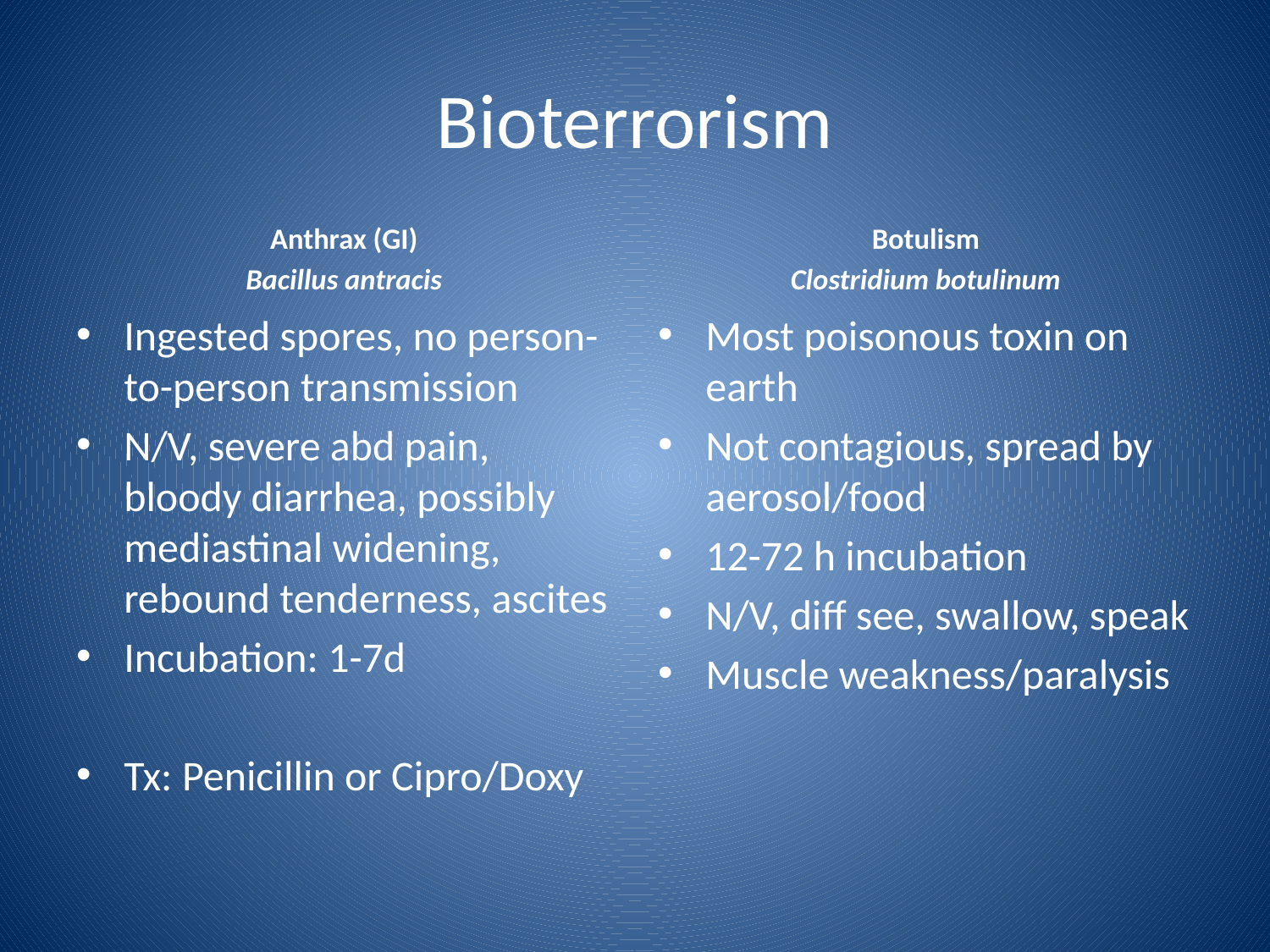

# Bioterrorism
Anthrax (GI)
Bacillus antracis
Botulism
Clostridium botulinum
Ingested spores, no person-to-person transmission
N/V, severe abd pain, bloody diarrhea, possibly mediastinal widening, rebound tenderness, ascites
Incubation: 1-7d

Tx: Penicillin or Cipro/Doxy
Most poisonous toxin on earth
Not contagious, spread by aerosol/food
12-72 h incubation
N/V, diff see, swallow, speak
Muscle weakness/paralysis